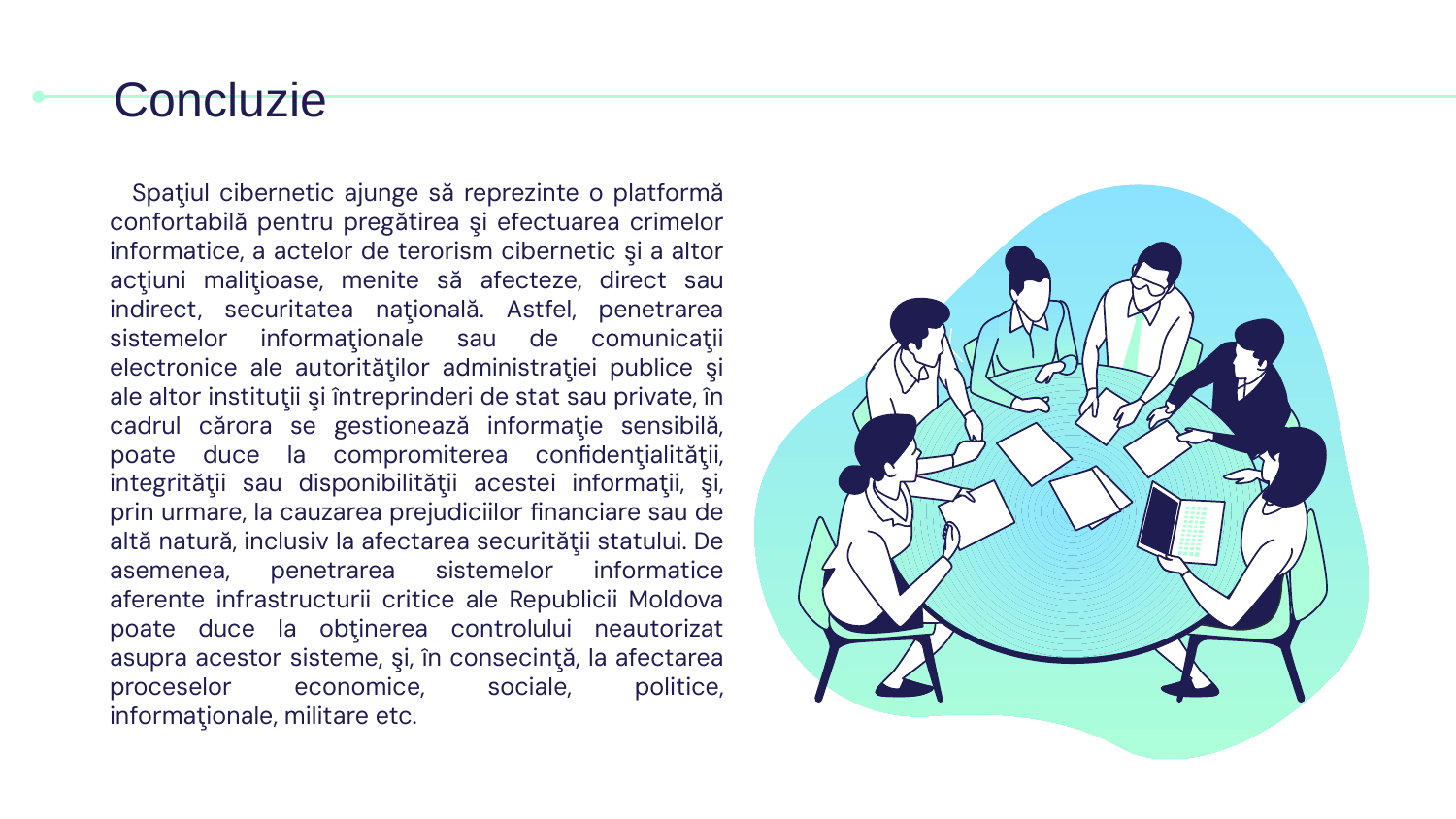

# Concluzie
Spaţiul cibernetic ajunge să reprezinte o platformă confortabilă pentru pregătirea şi efectuarea crimelor informatice, a actelor de terorism cibernetic şi a altor acţiuni maliţioase, menite să afecteze, direct sau indirect, securitatea naţională. Astfel, penetrarea sistemelor informaţionale sau de comunicaţii electronice ale autorităţilor administraţiei publice şi ale altor instituţii şi întreprinderi de stat sau private, în cadrul cărora se gestionează informaţie sensibilă, poate duce la compromiterea confidenţialităţii, integrităţii sau disponibilităţii acestei informaţii, şi, prin urmare, la cauzarea prejudiciilor financiare sau de altă natură, inclusiv la afectarea securităţii statului. De asemenea, penetrarea sistemelor informatice aferente infrastructurii critice ale Republicii Moldova poate duce la obţinerea controlului neautorizat asupra acestor sisteme, şi, în consecinţă, la afectarea proceselor economice, sociale, politice, informaţionale, militare etc.